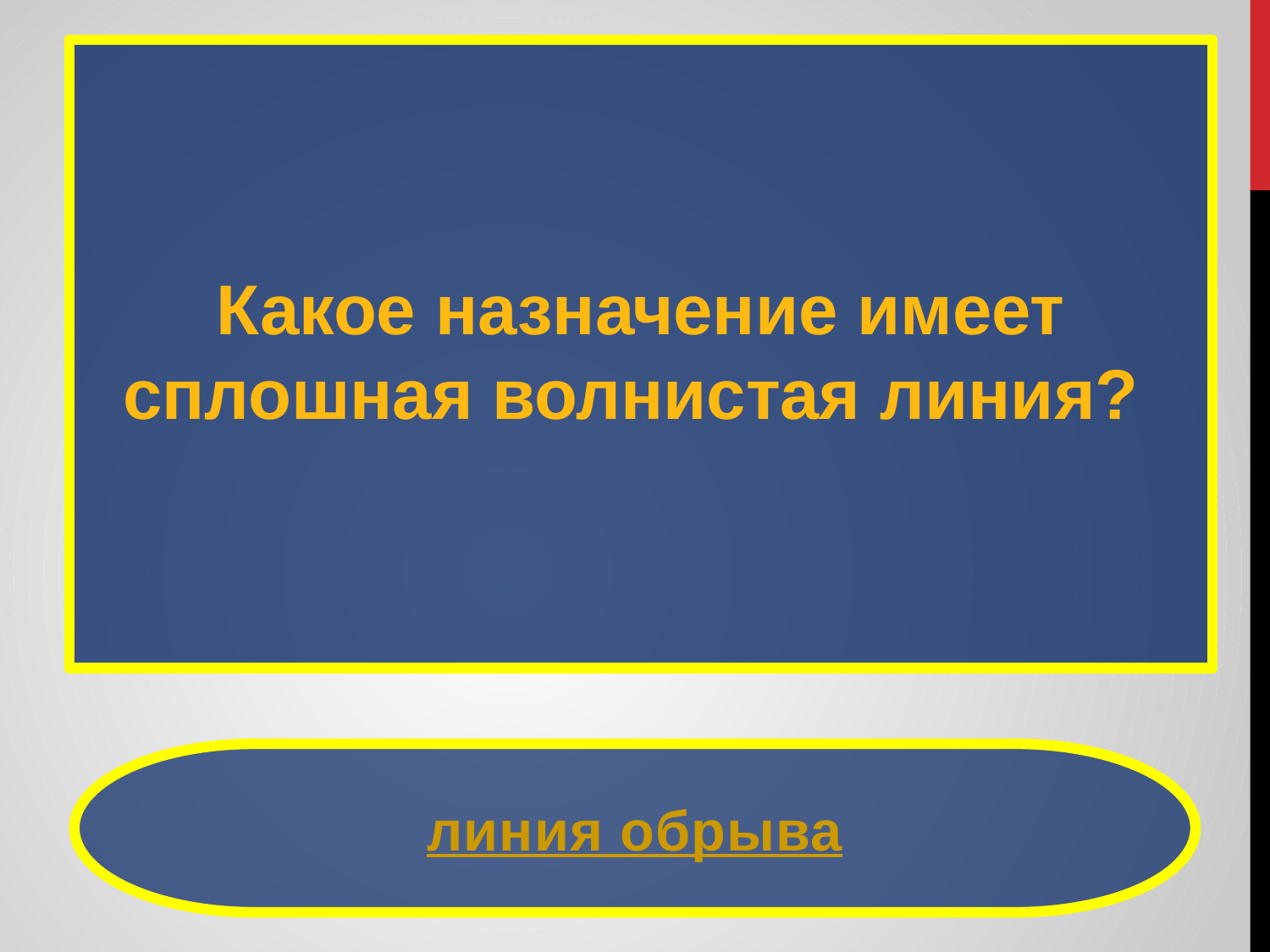

Какое назначение имеет сплошная волнистая линия?
линия обрыва